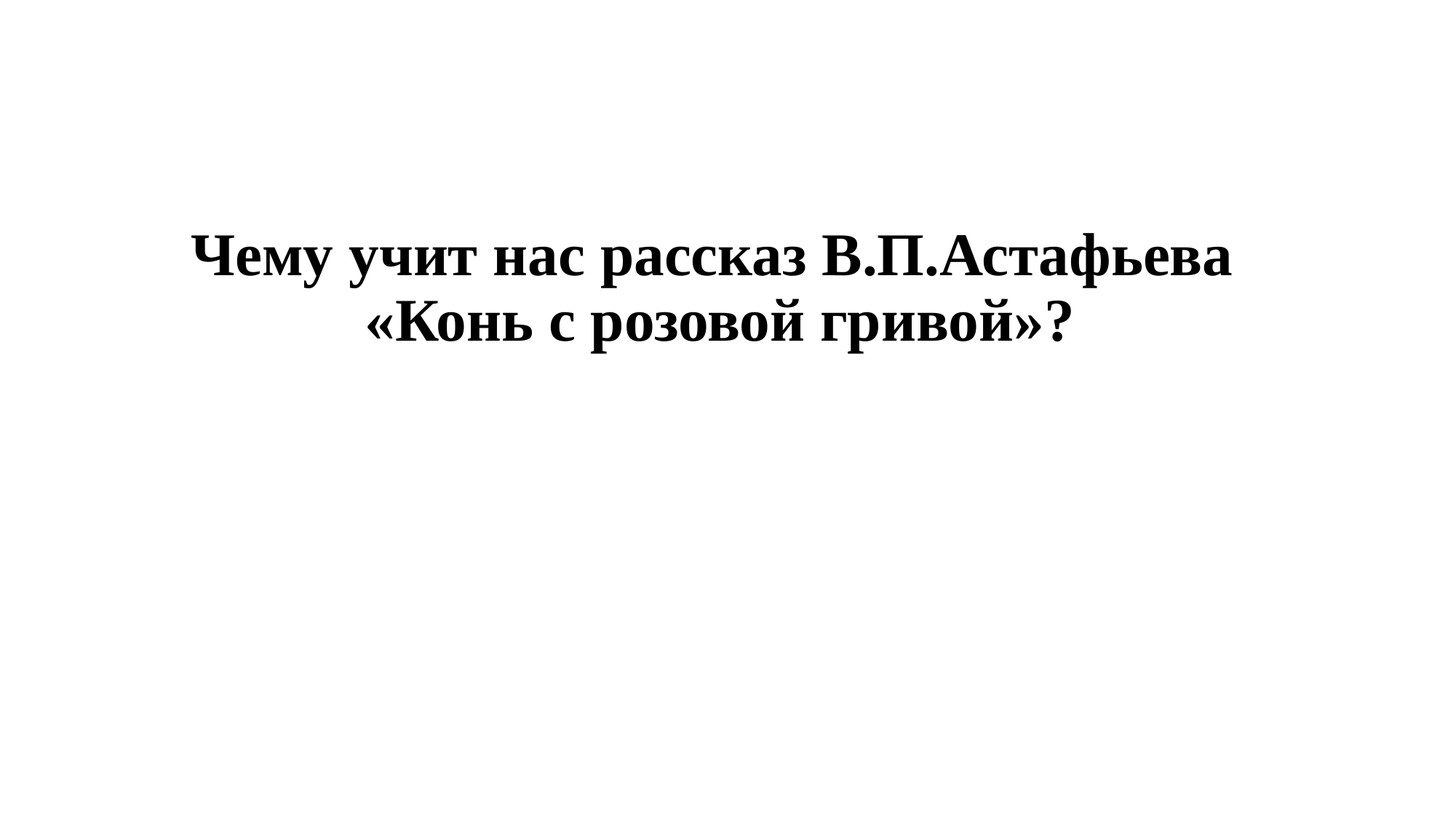

#
Чему учит нас рассказ В.П.Астафьева   «Конь с розовой гривой»?